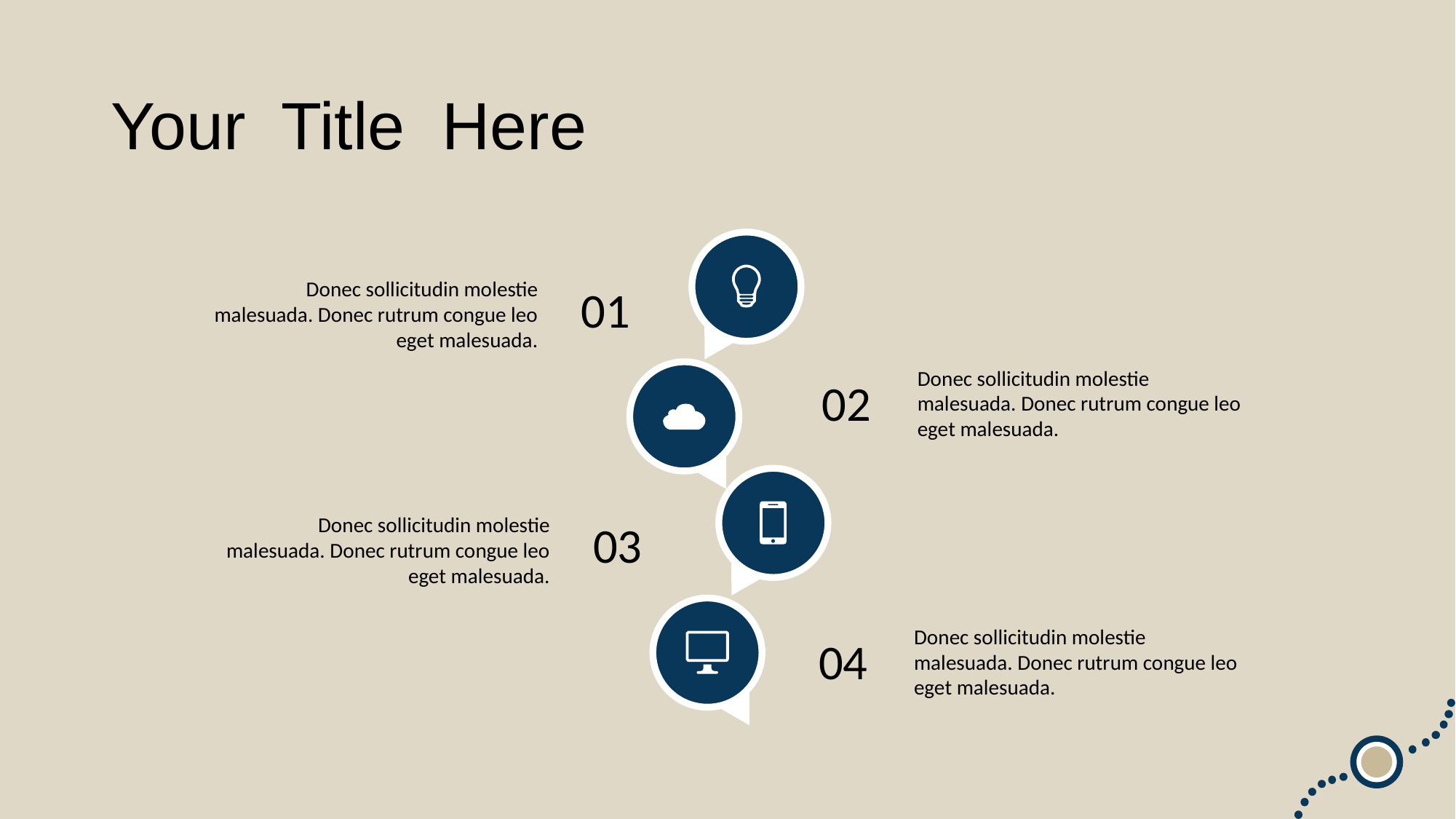

Your  Title  Here

Donec sollicitudin molestie malesuada. Donec rutrum congue leo eget malesuada.
01
Donec sollicitudin molestie malesuada. Donec rutrum congue leo eget malesuada.

02

Donec sollicitudin molestie malesuada. Donec rutrum congue leo eget malesuada.
03

Donec sollicitudin molestie malesuada. Donec rutrum congue leo eget malesuada.
04